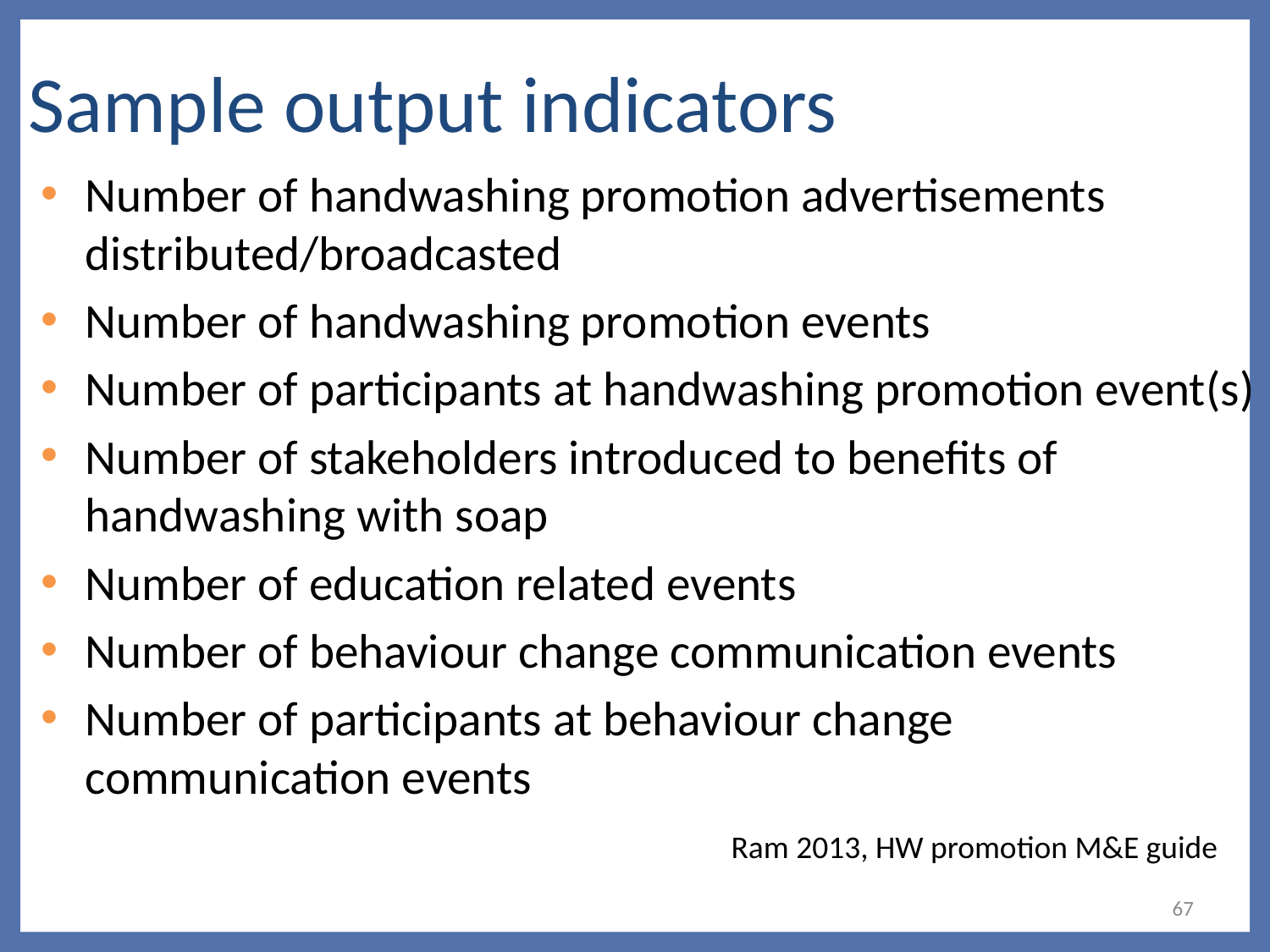

Sample output indicators
Number of handwashing promotion advertisements distributed/broadcasted
Number of handwashing promotion events
Number of participants at handwashing promotion event(s)
Number of stakeholders introduced to benefits of handwashing with soap
Number of education related events
Number of behaviour change communication events
Number of participants at behaviour change communication events

Ram 2013, HW promotion M&E guide
67